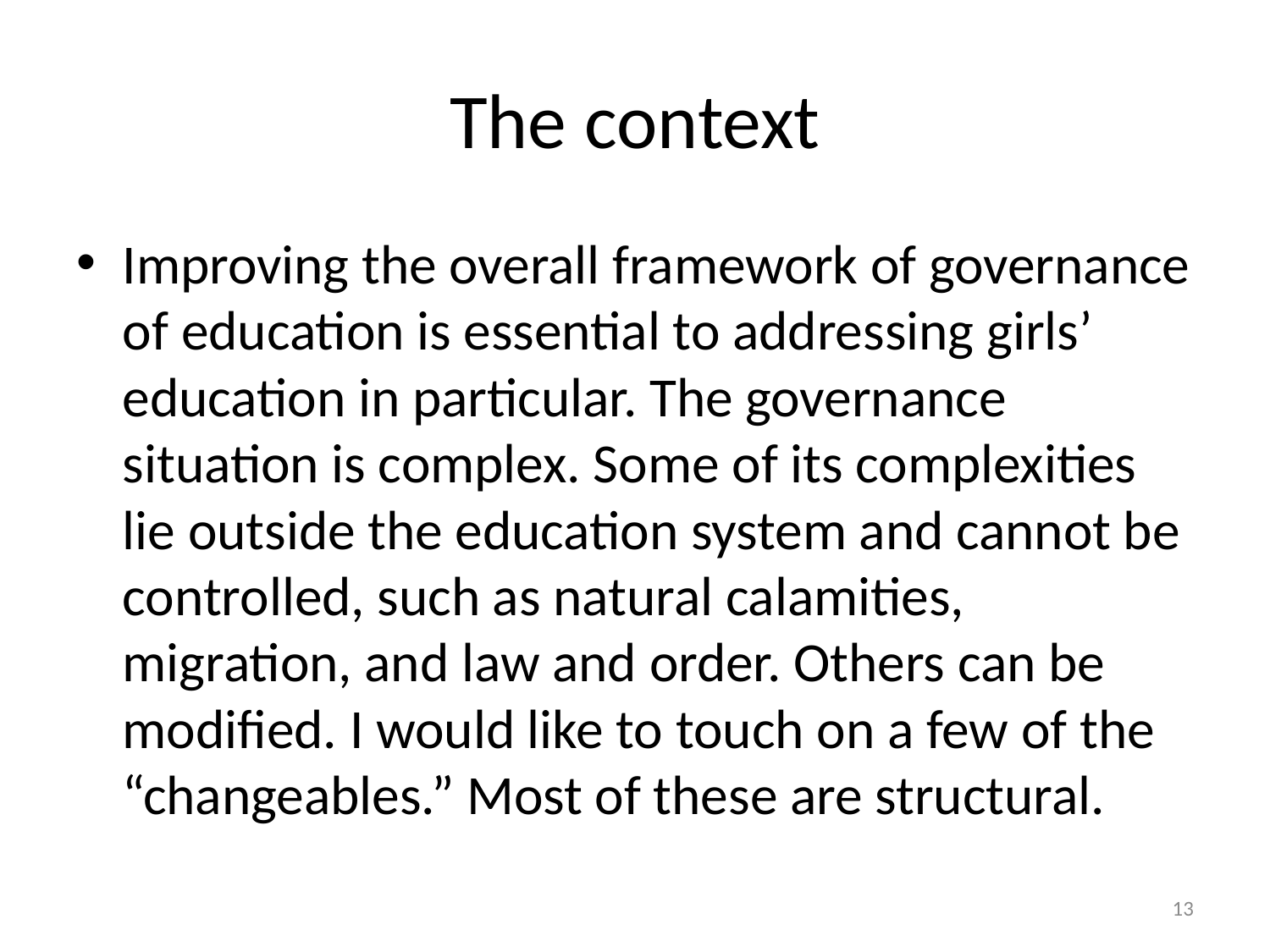

# The context
Improving the overall framework of governance of education is essential to addressing girls’ education in particular. The governance situation is complex. Some of its complexities lie outside the education system and cannot be controlled, such as natural calamities, migration, and law and order. Others can be modified. I would like to touch on a few of the “changeables.” Most of these are structural.

13